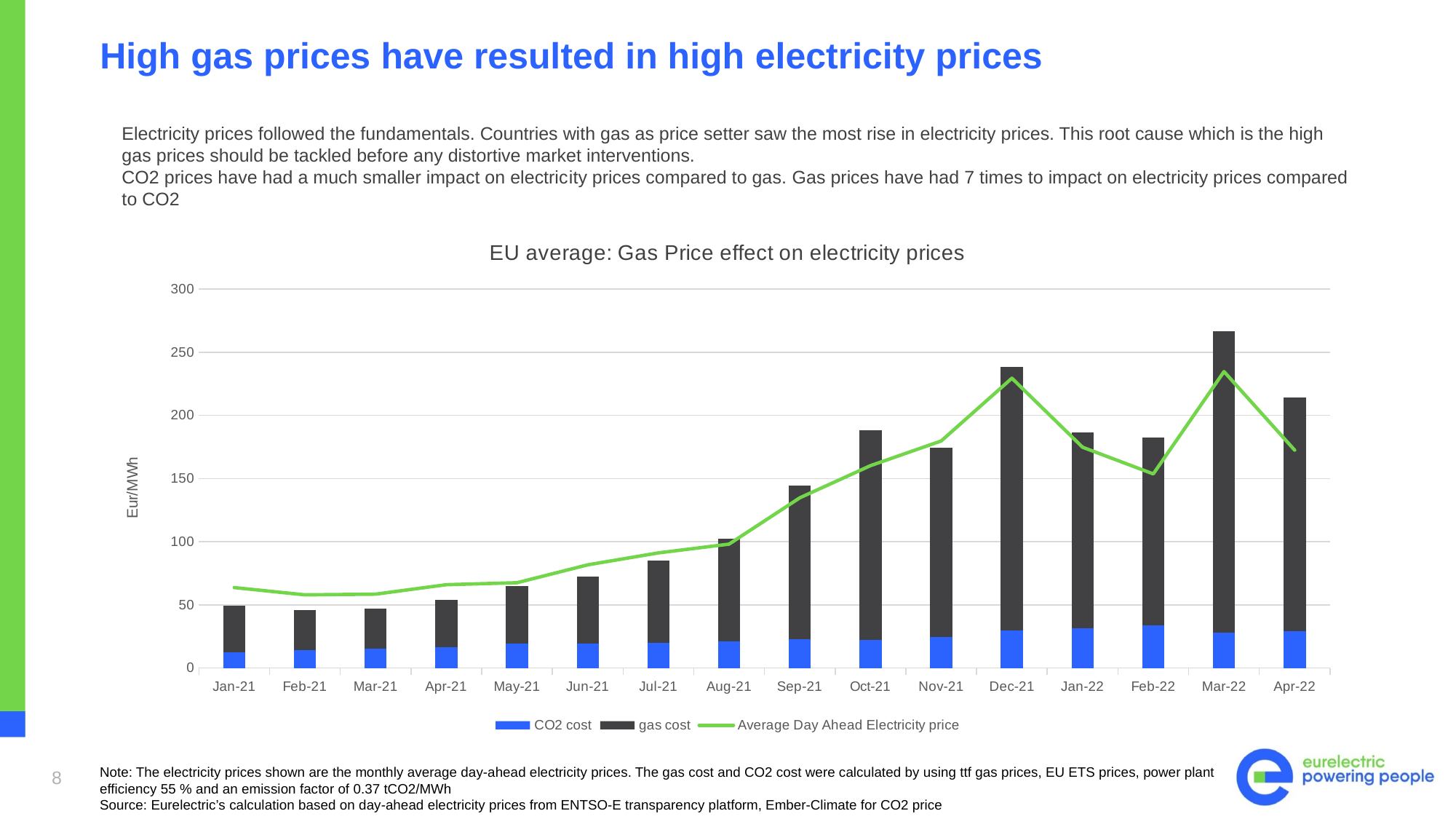

# High gas prices have resulted in high electricity prices
Electricity prices followed the fundamentals. Countries with gas as price setter saw the most rise in electricity prices. This root cause which is the high gas prices should be tackled before any distortive market interventions.
CO2 prices have had a much smaller impact on electricity prices compared to gas. Gas prices have had 7 times to impact on electricity prices compared to CO2

### Chart: EU average: Gas Price effect on electricity prices

| Category | CO2 cost | gas cost | Average Day Ahead Electricity price |
|---|---|---|---|
| 44197 | 12.408505000000002 | 37.165550239234456 | 63.703804578038444 |
| 44228 | 14.045384999999998 | 31.665071770334926 | 57.9480032467533 |
| 44256 | 15.153591304347826 | 31.935177865612644 | 58.48784742587153 |
| 44287 | 16.72452857142857 | 37.07965367965368 | 65.97648863636364 |
| 44317 | 19.336200000000005 | 45.48727272727273 | 67.5597450309547 |
| 44348 | 19.580063636363636 | 53.033884297520665 | 81.69323779461268 |
| 44378 | 19.755981818181812 | 65.49004329004329 | 91.18360907461708 |
| 44409 | 20.963359090909087 | 81.29834710743799 | 98.11042562724002 |
| 44440 | 22.684027272727278 | 121.52467532467531 | 134.77603240740737 |
| 44470 | 22.00848095238095 | 166.06051948051947 | 160.26499410209485 |
| 44501 | 24.462886363636365 | 150.12471074380164 | 179.7882327441077 |
| 44531 | 29.589382608695654 | 209.078347107438 | 229.4844733626589 |
| 44562 | 31.299357142857144 | 154.9855411255411 | 174.8290852069077 |
| 44593 | 33.737155 | 148.85199999999998 | 153.71896599927848 |
| 44621 | 27.75643478260869 | 238.68039525691697 | 234.72072229699432 |
| 44652 | 29.44659230769231 | 184.58109090909088 | 172.5290656565658 |
8
Note: The electricity prices shown are the monthly average day-ahead electricity prices. The gas cost and CO2 cost were calculated by using ttf gas prices, EU ETS prices, power plant efficiency 55 % and an emission factor of 0.37 tCO2/MWh
Source: Eurelectric’s calculation based on day-ahead electricity prices from ENTSO-E transparency platform, Ember-Climate for CO2 price